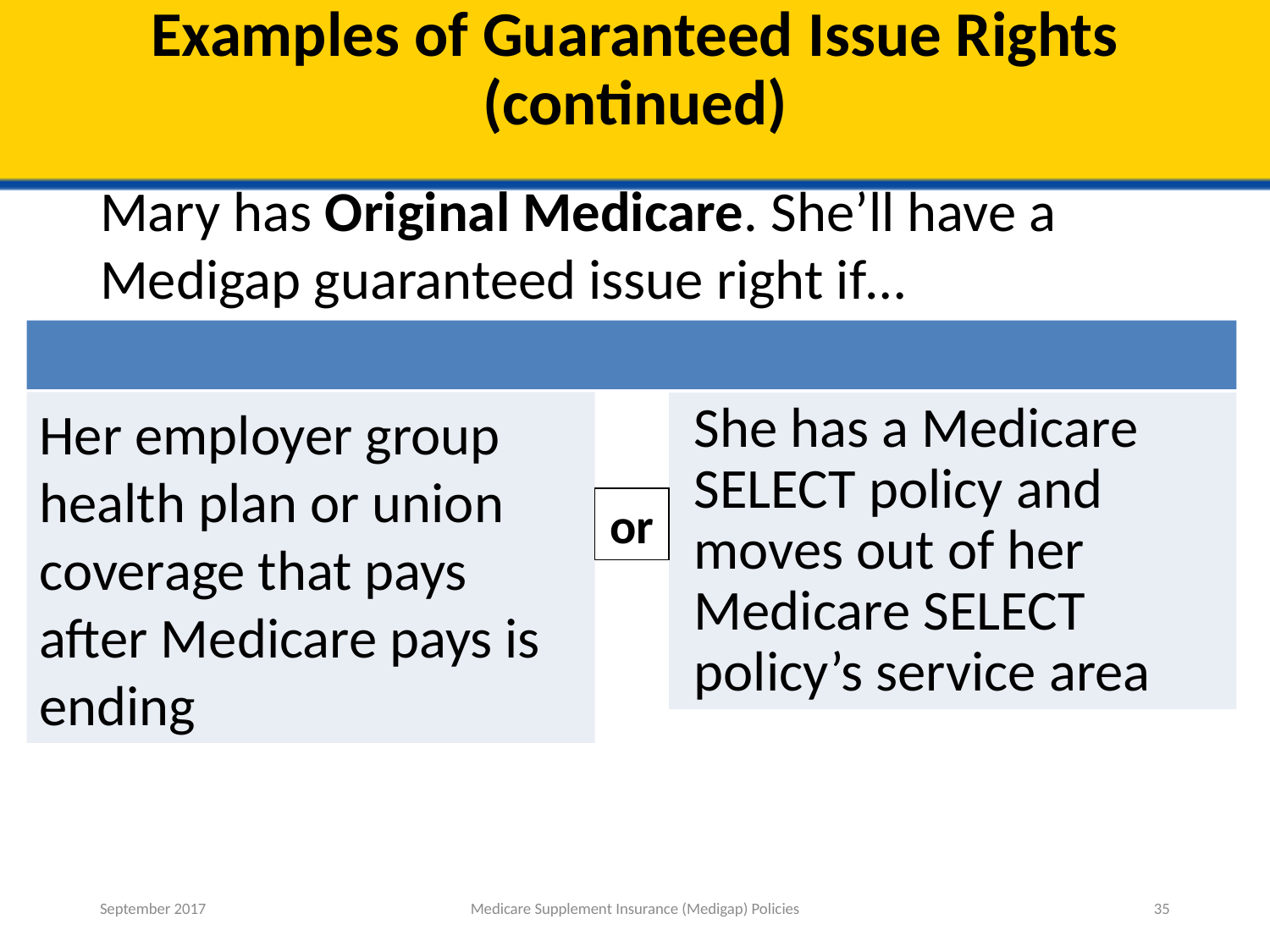

# Examples of Guaranteed Issue Rights (continued)
Mary has Original Medicare. She’ll have a Medigap guaranteed issue right if…

Her employer group health plan or union coverage that pays after Medicare pays is ending
She has a Medicare SELECT policy and moves out of her Medicare SELECT policy’s service area
or
September 2017
Medicare Supplement Insurance (Medigap) Policies
35